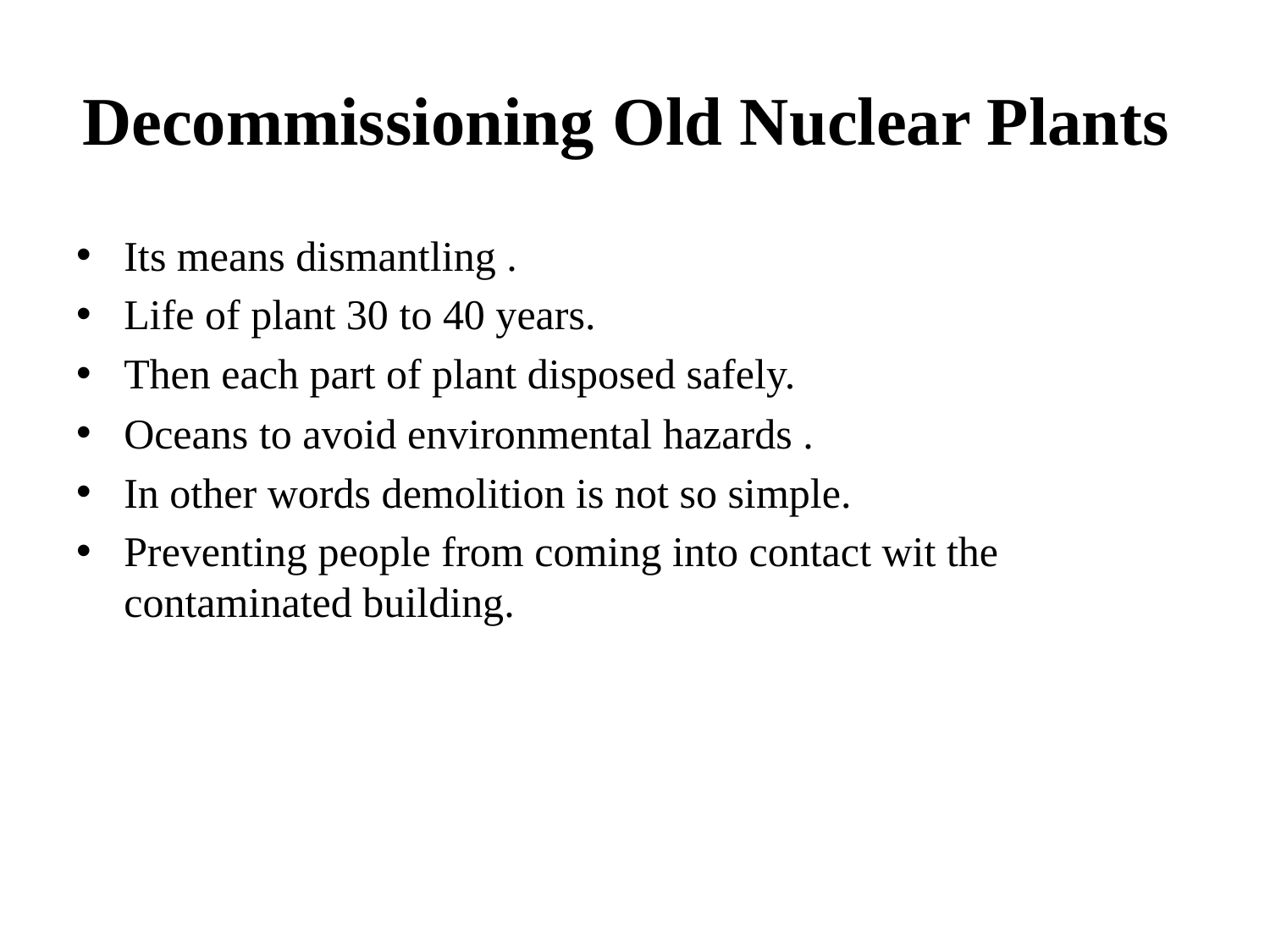

# Decommissioning Old Nuclear Plants
Its means dismantling .
Life of plant 30 to 40 years.
Then each part of plant disposed safely.
Oceans to avoid environmental hazards .
In other words demolition is not so simple.
Preventing people from coming into contact wit the contaminated building.